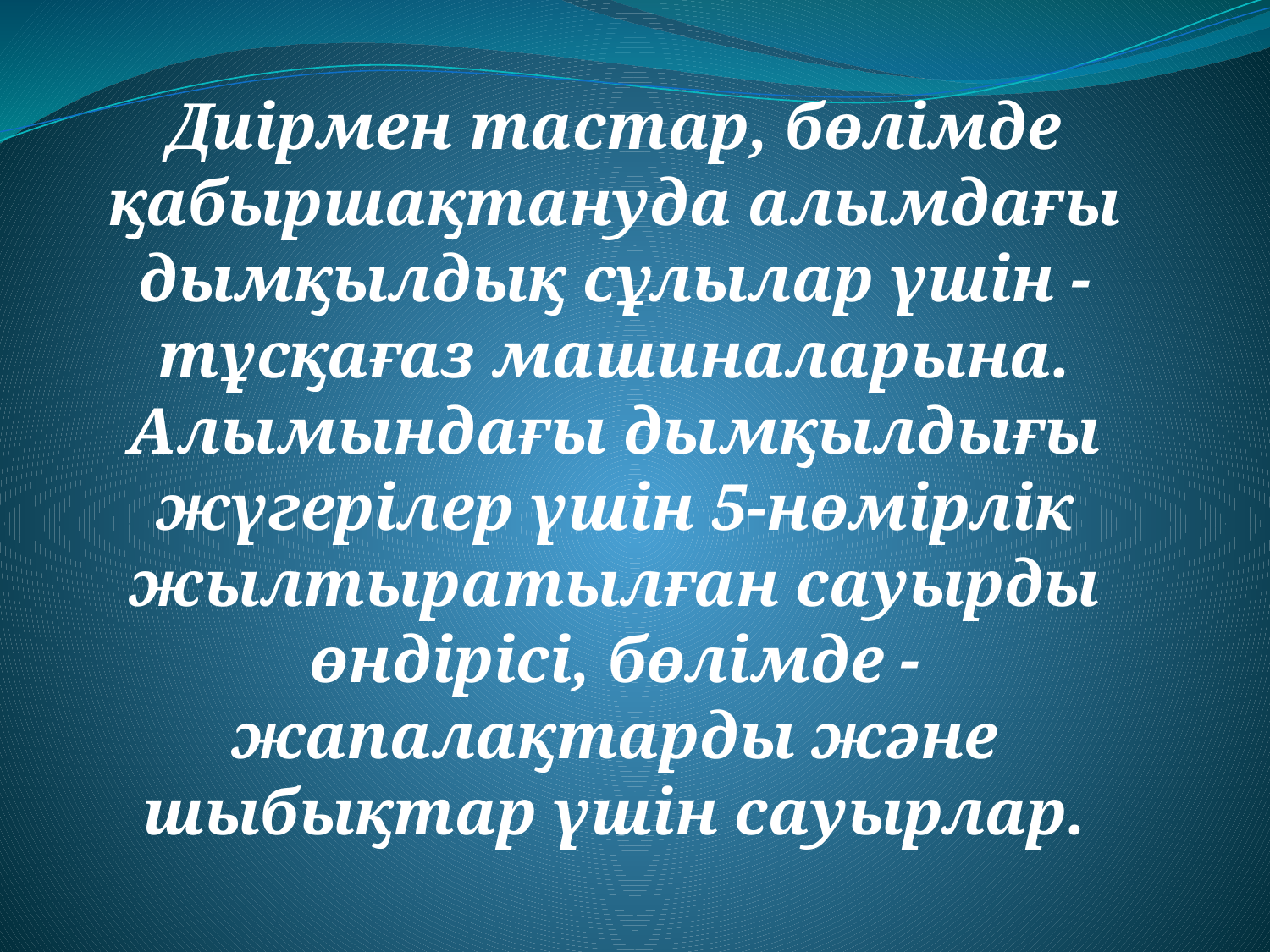

Диірмен тастар, бөлiмде қабыршақтануда алымдағы дымқылдық сұлылар үшiн - тұсқағаз машиналарына. Алымындағы дымқылдығы жүгерiлер үшiн 5-нөмiрлiк жылтыратылған сауырды өндiрiсi, бөлiмде - жапалақтарды және шыбықтар үшiн сауырлар.